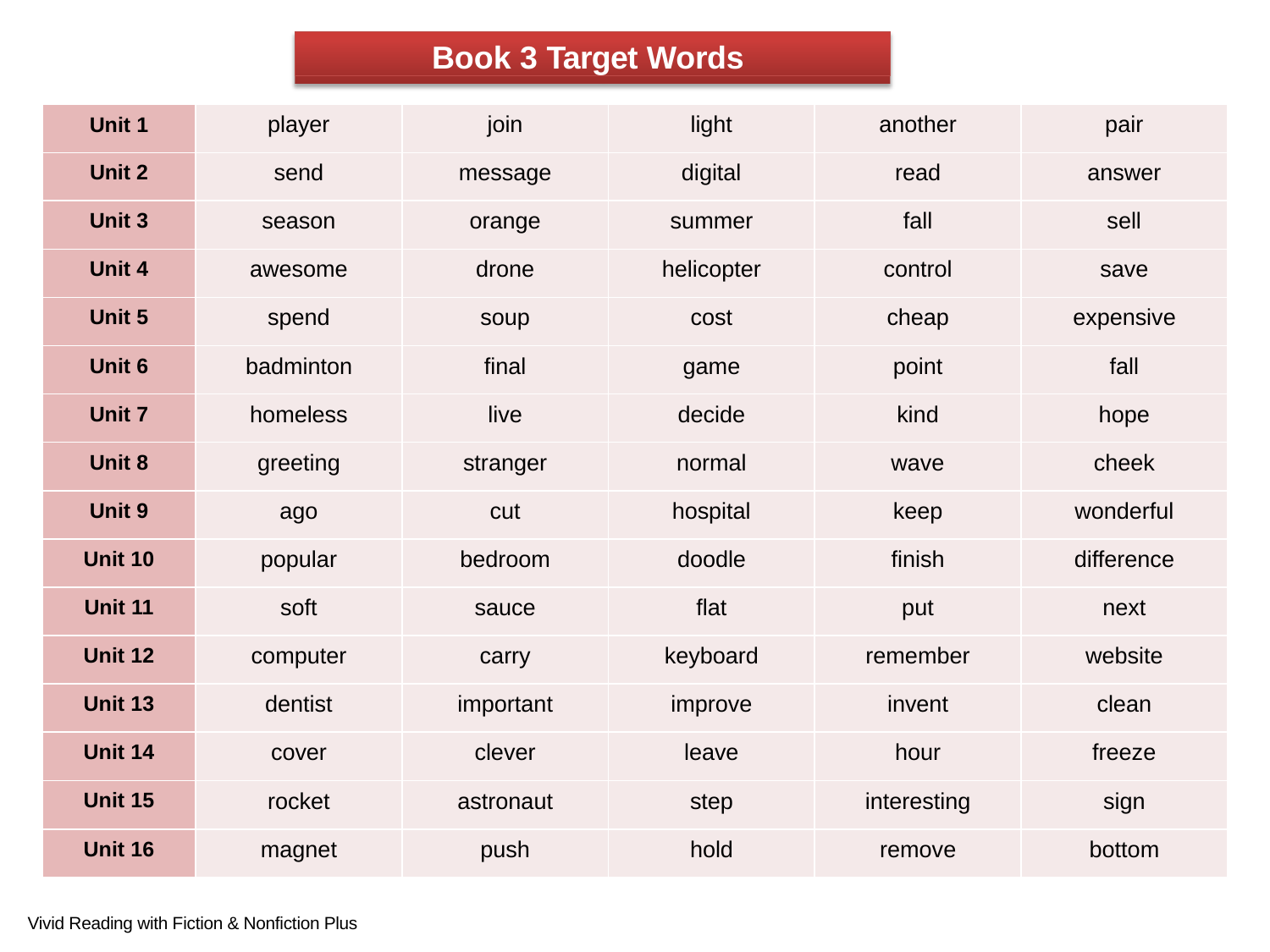

Book 3 Target Words
| Unit 1 | player | join | light | another | pair |
| --- | --- | --- | --- | --- | --- |
| Unit 2 | send | message | digital | read | answer |
| Unit 3 | season | orange | summer | fall | sell |
| Unit 4 | awesome | drone | helicopter | control | save |
| Unit 5 | spend | soup | cost | cheap | expensive |
| Unit 6 | badminton | final | game | point | fall |
| Unit 7 | homeless | live | decide | kind | hope |
| Unit 8 | greeting | stranger | normal | wave | cheek |
| Unit 9 | ago | cut | hospital | keep | wonderful |
| Unit 10 | popular | bedroom | doodle | finish | difference |
| Unit 11 | soft | sauce | flat | put | next |
| Unit 12 | computer | carry | keyboard | remember | website |
| Unit 13 | dentist | important | improve | invent | clean |
| Unit 14 | cover | clever | leave | hour | freeze |
| Unit 15 | rocket | astronaut | step | interesting | sign |
| Unit 16 | magnet | push | hold | remove | bottom |
Vivid Reading with Fiction & Nonfiction Plus